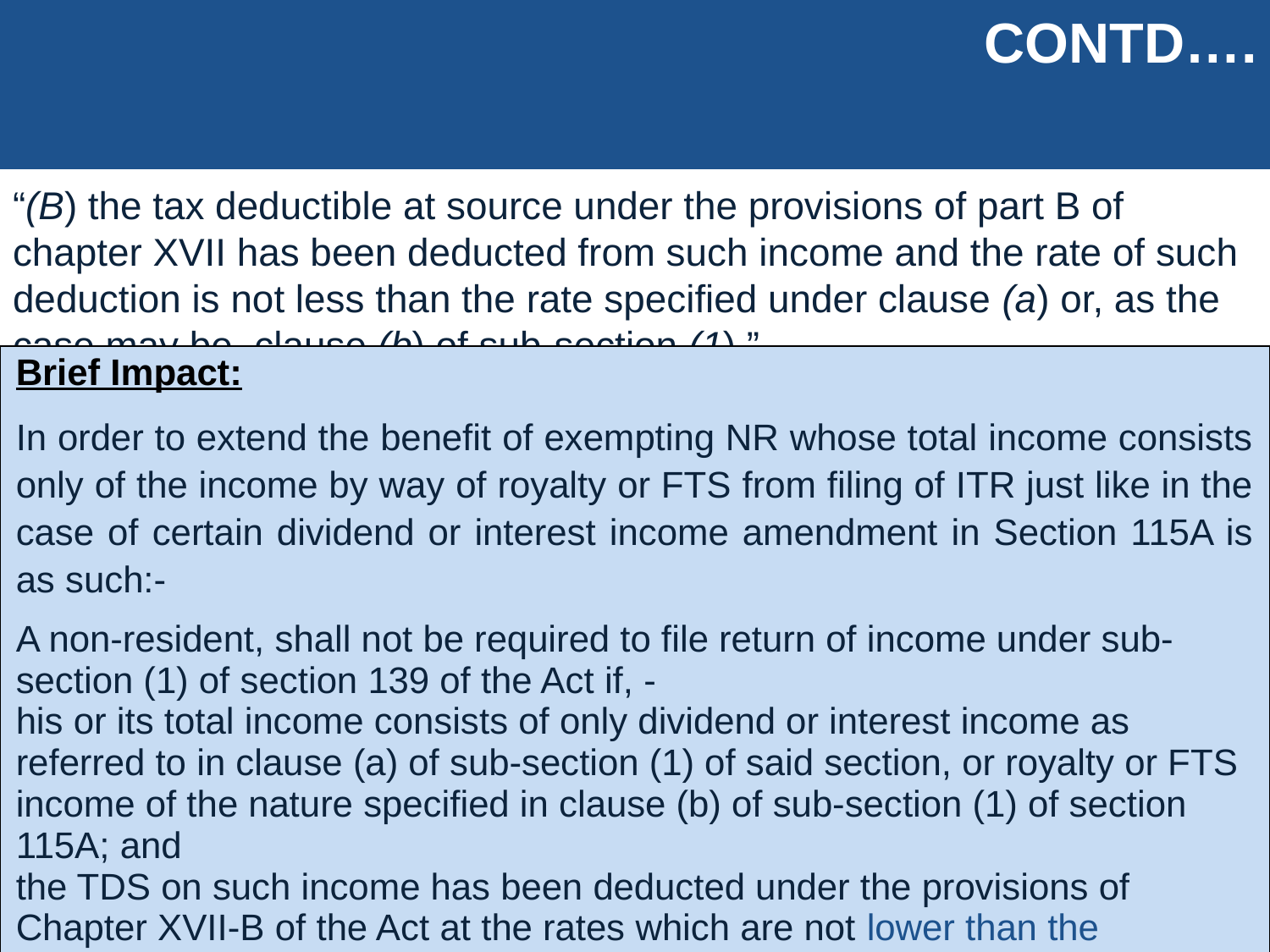

Contd….
# “(B) the tax deductible at source under the provisions of part B of chapter XVII has been deducted from such income and the rate of such deduction is not less than the rate specified under clause (a) or, as the case may be, clause (b) of sub-section (1).”
| Brief Impact: In order to extend the benefit of exempting NR whose total income consists only of the income by way of royalty or FTS from filing of ITR just like in the case of certain dividend or interest income amendment in Section 115A is as such:- A non-resident, shall not be required to file return of income under sub-section (1) of section 139 of the Act if, - his or its total income consists of only dividend or interest income as referred to in clause (a) of sub-section (1) of said section, or royalty or FTS income of the nature specified in clause (b) of sub-section (1) of section 115A; and the TDS on such income has been deducted under the provisions of Chapter XVII-B of the Act at the rates which are not lower than the prescribed rates under sub-section (1) of Section 115A |
| --- |
82